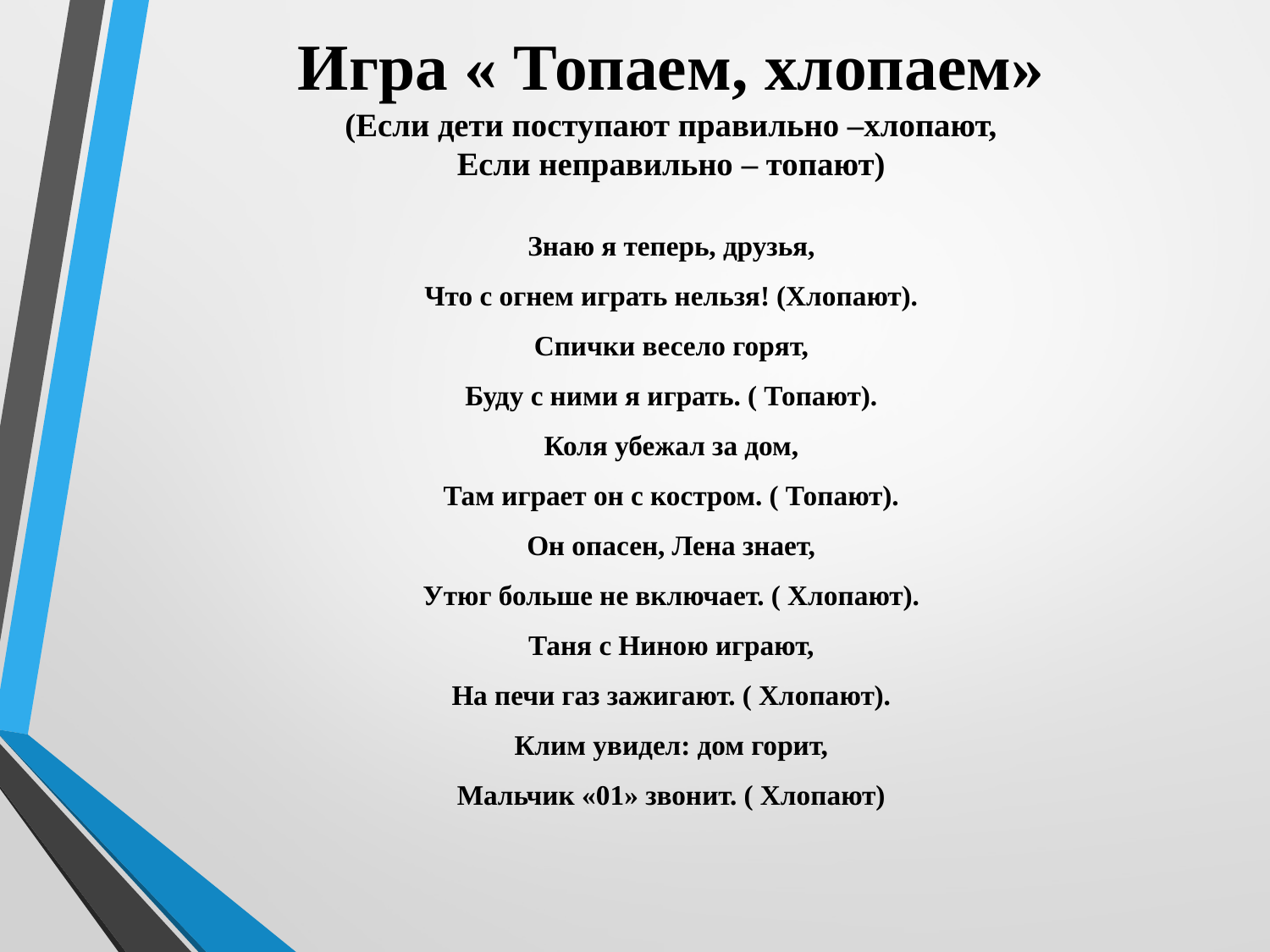

# Игра « Топаем, хлопаем» (Если дети поступают правильно –хлопают, Если неправильно – топают)
Знаю я теперь, друзья,
Что с огнем играть нельзя! (Хлопают).
Спички весело горят,
Буду с ними я играть. ( Топают).
Коля убежал за дом,
Там играет он с костром. ( Топают).
Он опасен, Лена знает,
Утюг больше не включает. ( Хлопают).
Таня с Ниною играют,
На печи газ зажигают. ( Хлопают).
Клим увидел: дом горит,
Мальчик «01» звонит. ( Хлопают)